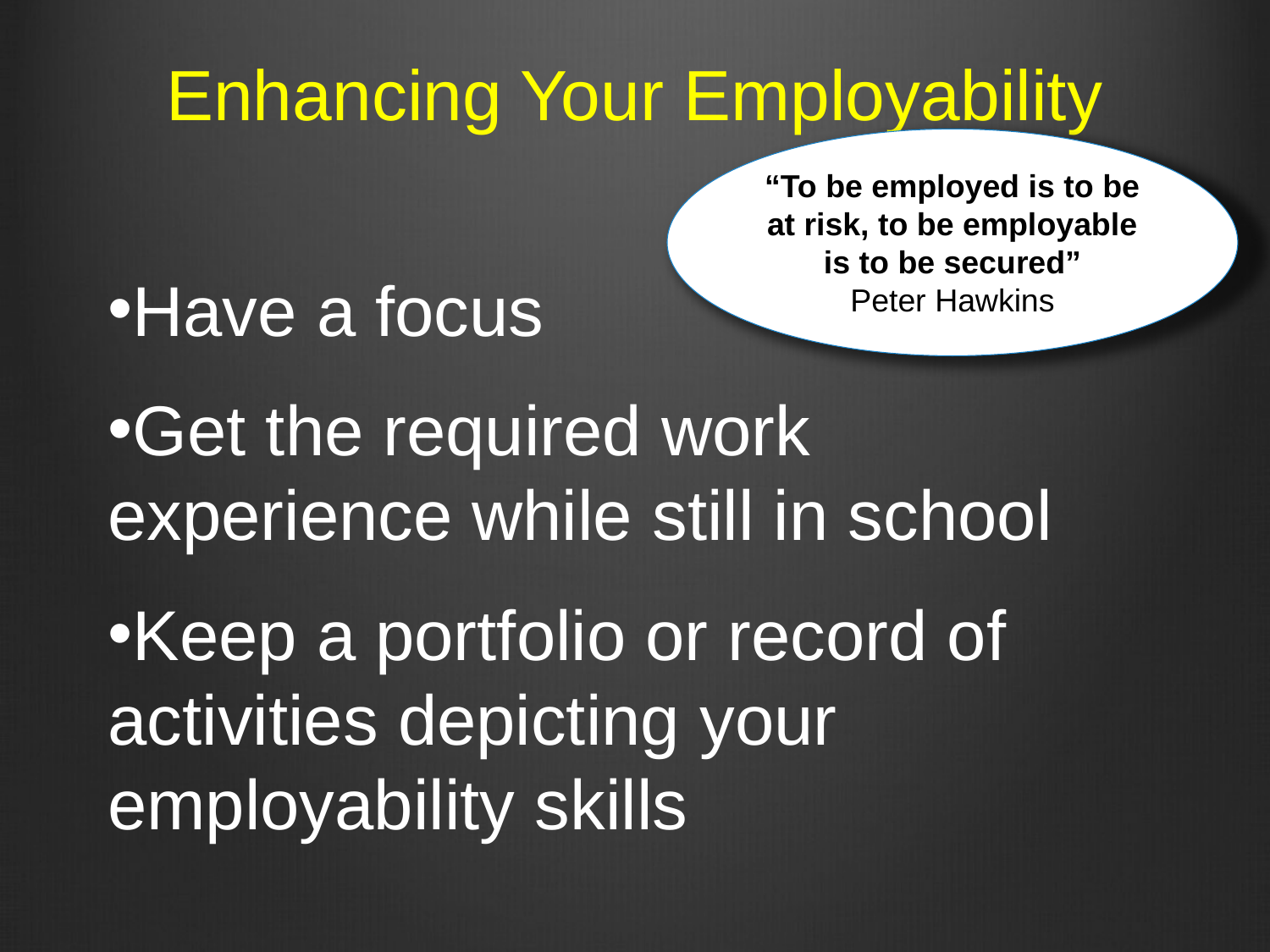

# Enhancing Your Employability
“To be employed is to be at risk, to be employable is to be secured”
Peter Hawkins
Have a focus
Get the required work experience while still in school
Keep a portfolio or record of activities depicting your employability skills